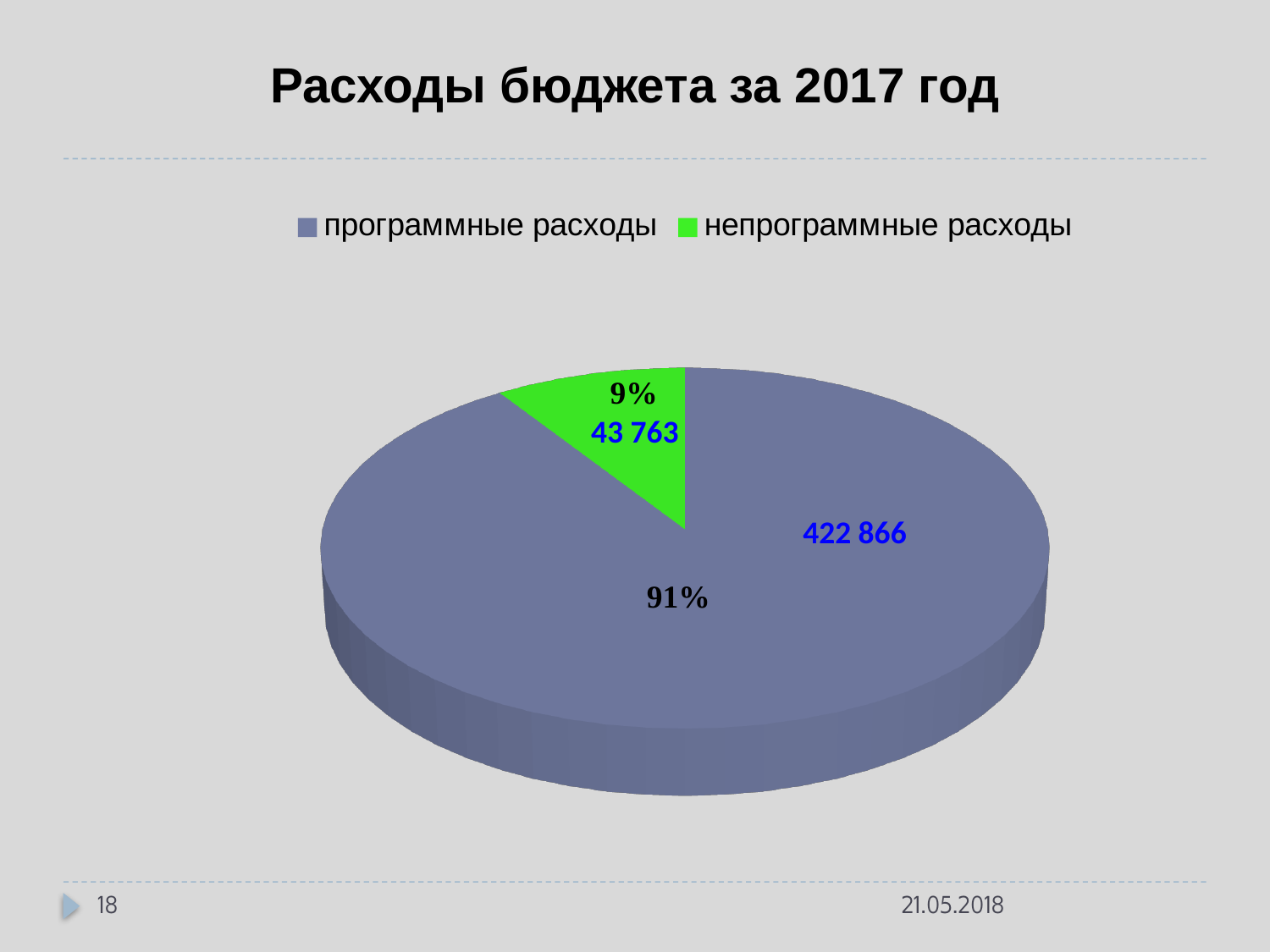

# Расходы бюджета за 2017 год

[unsupported chart]

43 763
422 866
18
21.05.2018